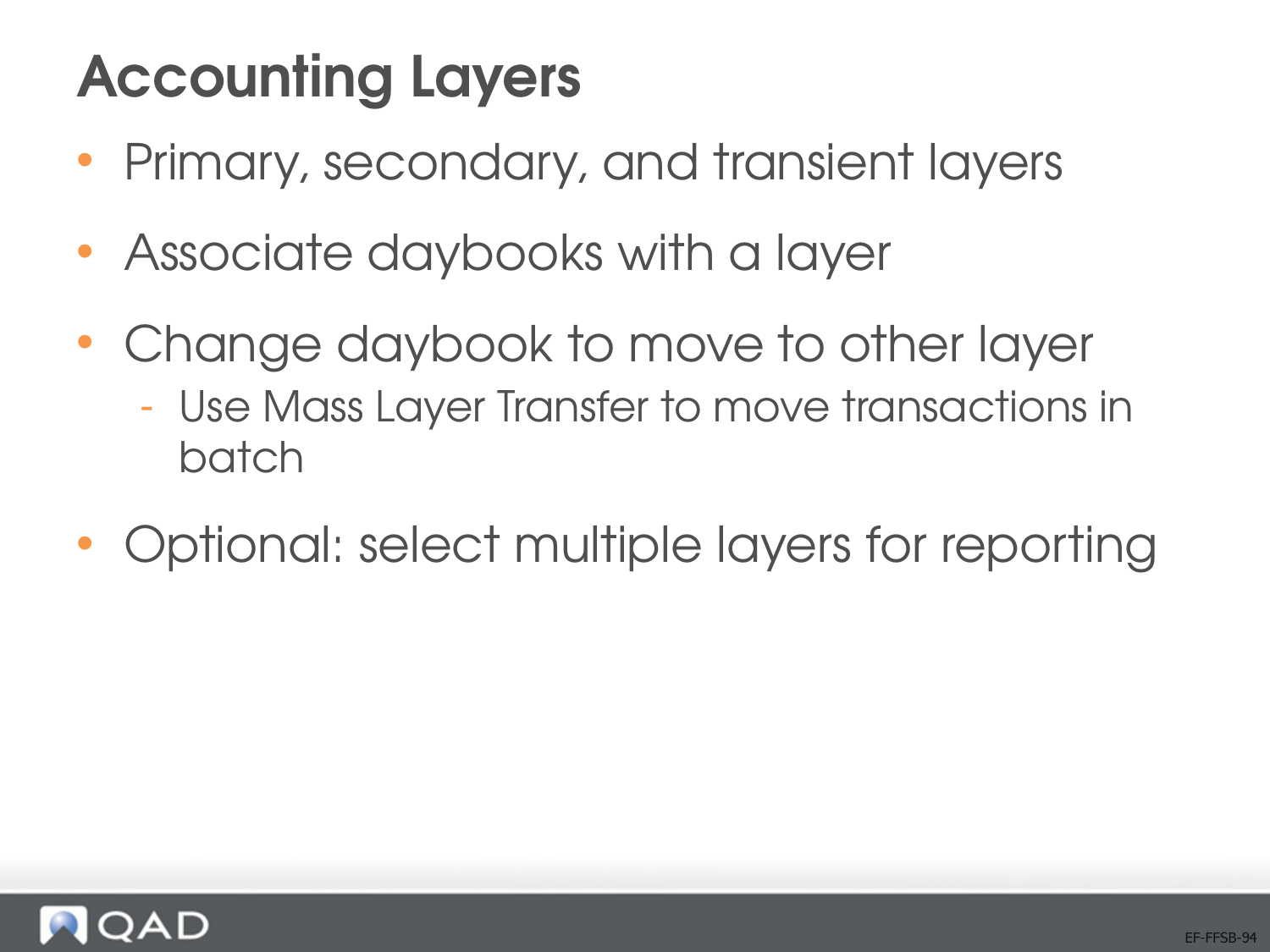

# Accounting Layers
Primary, secondary, and transient layers
Associate daybooks with a layer
Change daybook to move to other layer
Use Mass Layer Transfer to move transactions in batch
Optional: select multiple layers for reporting
EF-FFSB-94